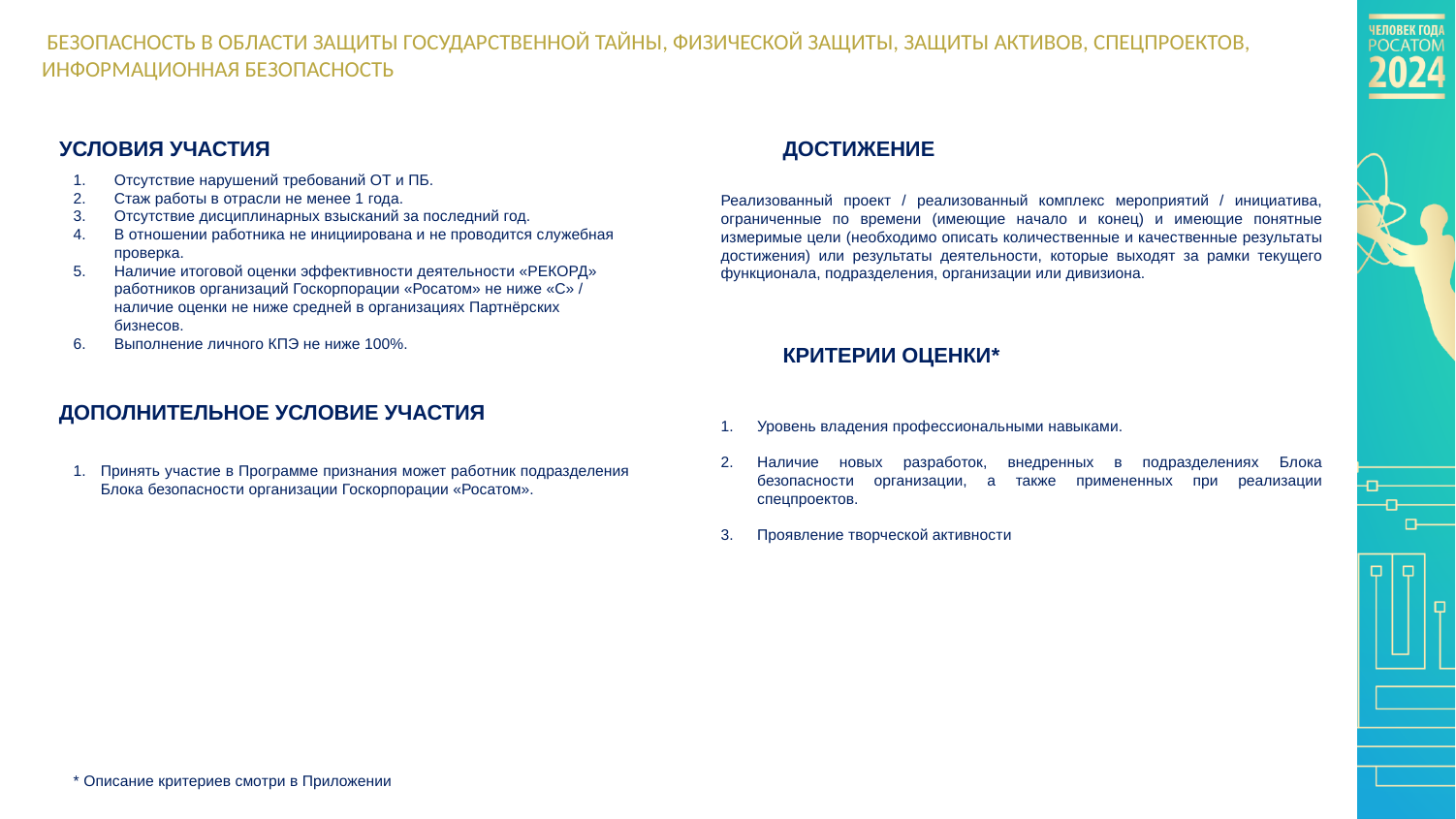

БЕЗОПАСНОСТЬ В ОБЛАСТИ ЗАЩИТЫ ГОСУДАРСТВЕННОЙ ТАЙНЫ, ФИЗИЧЕСКОЙ ЗАЩИТЫ, ЗАЩИТЫ АКТИВОВ, СПЕЦПРОЕКТОВ, ИНФОРМАЦИОННАЯ БЕЗОПАСНОСТЬ
ДОСТИЖЕНИЕ
УСЛОВИЯ УЧАСТИЯ
Отсутствие нарушений требований ОТ и ПБ.
Стаж работы в отрасли не менее 1 года.
Отсутствие дисциплинарных взысканий за последний год.
В отношении работника не инициирована и не проводится служебная проверка.
Наличие итоговой оценки эффективности деятельности «РЕКОРД» работников организаций Госкорпорации «Росатом» не ниже «С» / наличие оценки не ниже средней в организациях Партнёрских бизнесов.
Выполнение личного КПЭ не ниже 100%.
Реализованный проект / реализованный комплекс мероприятий / инициатива, ограниченные по времени (имеющие начало и конец) и имеющие понятные измеримые цели (необходимо описать количественные и качественные результаты достижения) или результаты деятельности, которые выходят за рамки текущего функционала, подразделения, организации или дивизиона.
КРИТЕРИИ ОЦЕНКИ*
ДОПОЛНИТЕЛЬНОЕ УСЛОВИЕ УЧАСТИЯ
Уровень владения профессиональными навыками.

Наличие новых разработок, внедренных в подразделениях Блока безопасности организации, а также примененных при реализации спецпроектов.

Проявление творческой активности
Принять участие в Программе признания может работник подразделения Блока безопасности организации Госкорпорации «Росатом».
* Описание критериев смотри в Приложении